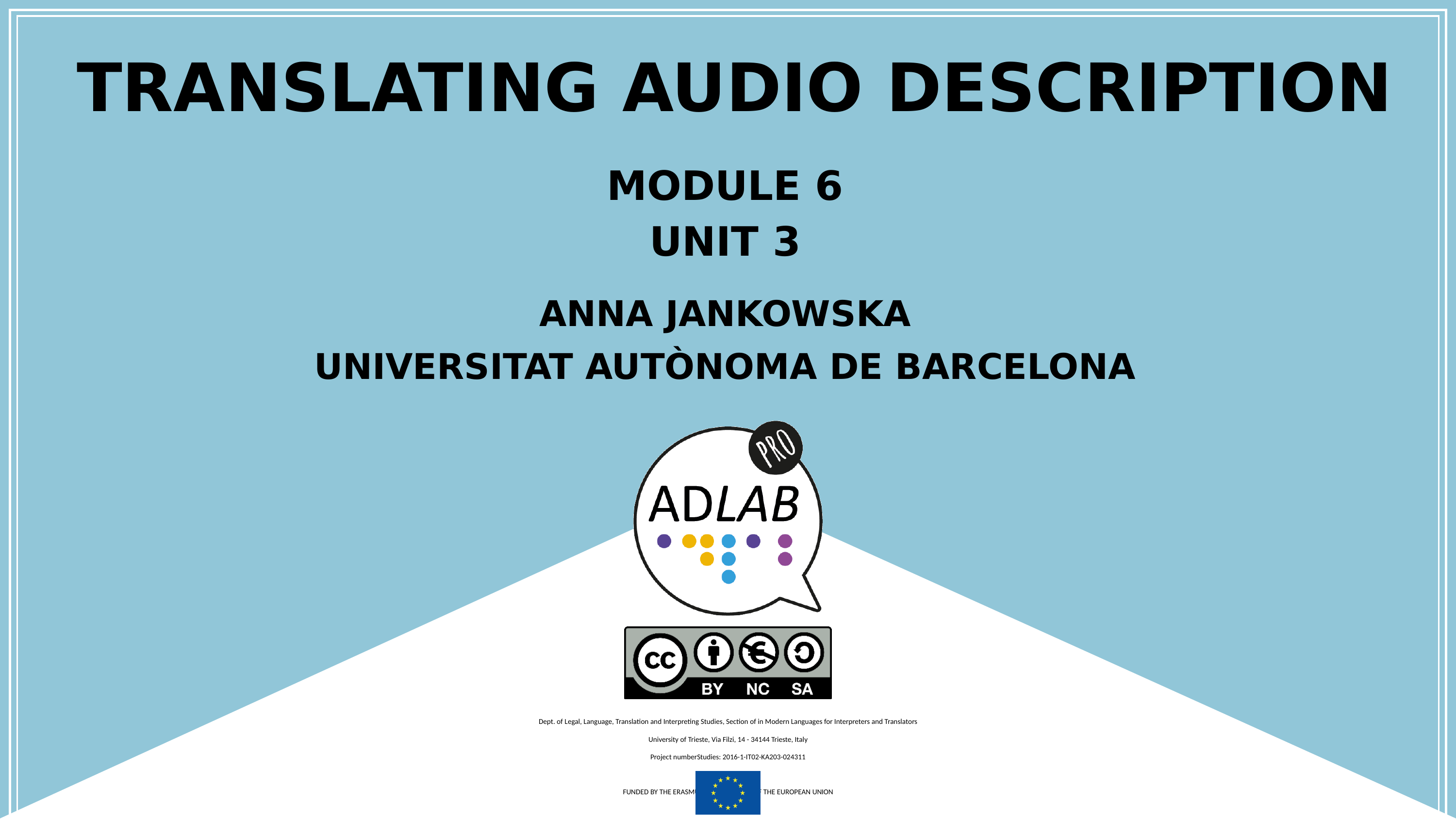

# translating audio description
Module 6
Unit 3
Anna jankowska
Universitat autÒnoma de barcelona